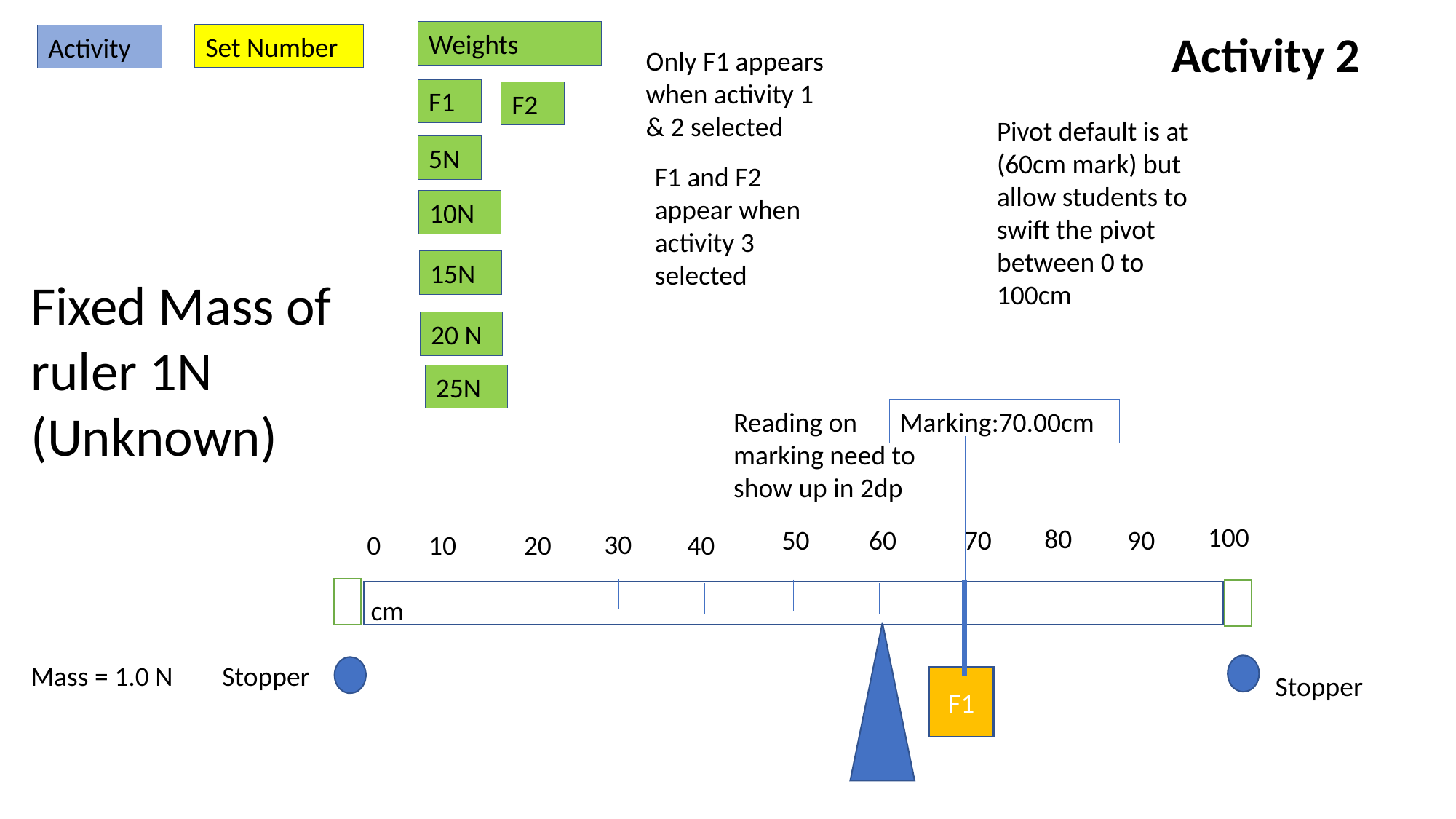

Activity 2
Weights
Set Number
Activity
Only F1 appears when activity 1 & 2 selected
F1
F2
Pivot default is at  (60cm mark) but allow students to swift the pivot between 0 to 100cm
5N
F1 and F2 appear when activity 3 selected
10N
15N
Fixed Mass of ruler 1N (Unknown)
20 N
25N
Marking:70.00cm
Reading on marking need to show up in 2dp
100
80
60
70
90
50
30
0
10
20
40

cm

Mass = 1.0 N
Stopper

Stopper
F1